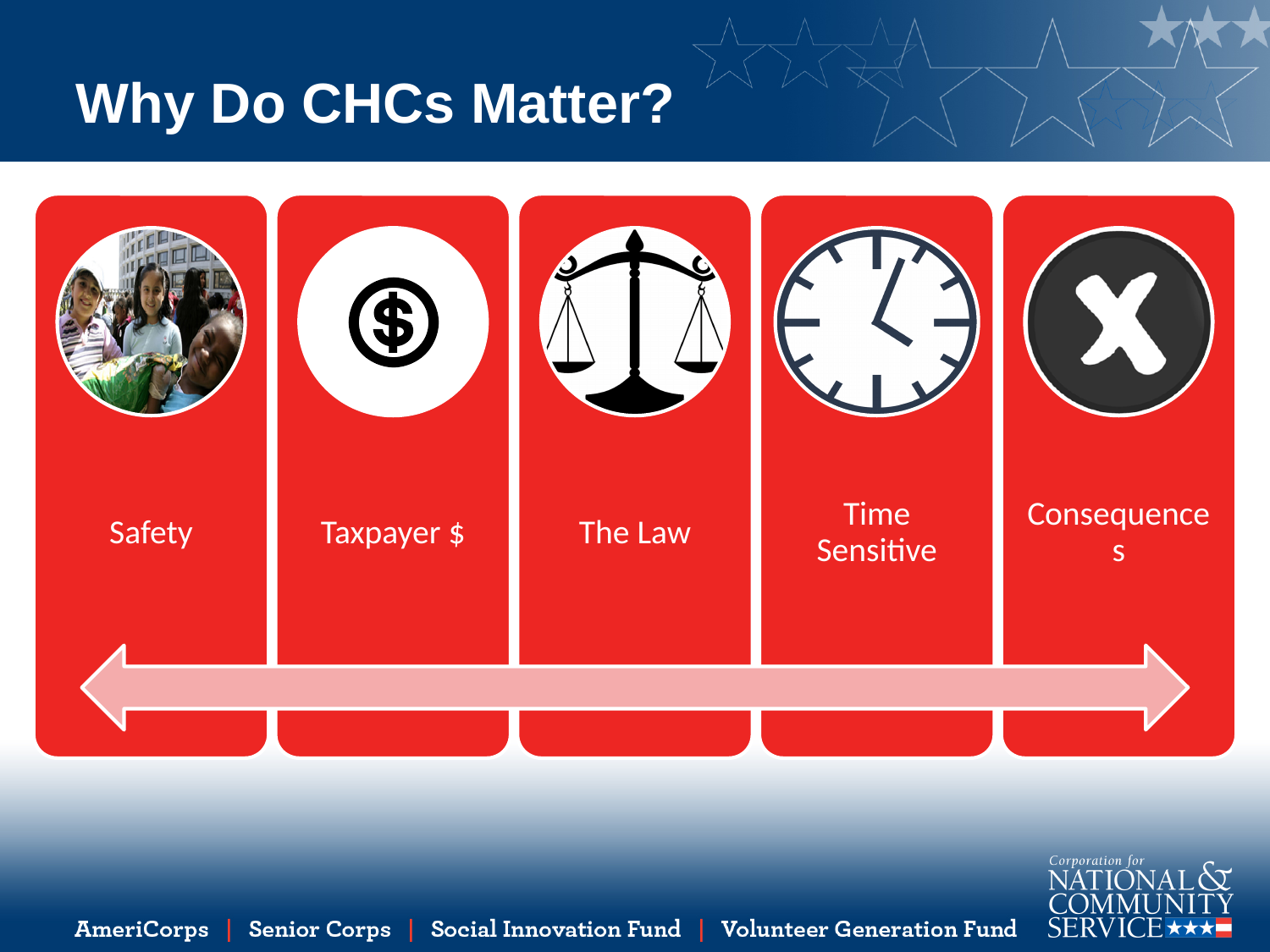

Why Do CHCs Matter?
Safety
Taxpayer $
The Law
Time Sensitive
Consequences